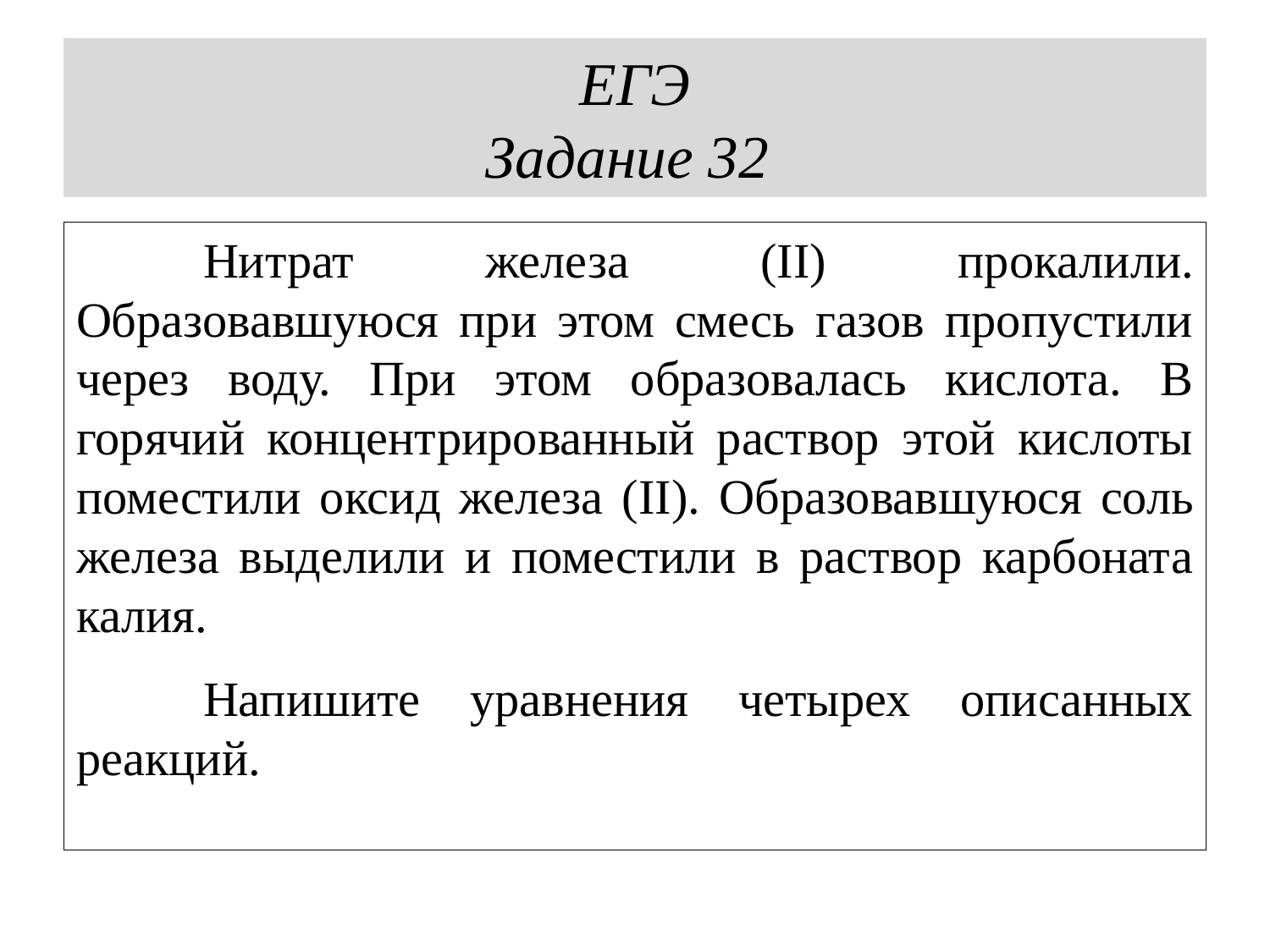

# ЕГЭ Задание 32
	Нитрат железа (II) прокалили. Образовавшуюся при этом смесь газов пропустили через воду. При этом образовалась кислота. В горячий концентрированный раствор этой кислоты поместили оксид железа (II). Образовавшуюся соль железа выделили и поместили в раствор карбоната калия.
	Напишите уравнения четырех описанных реакций.